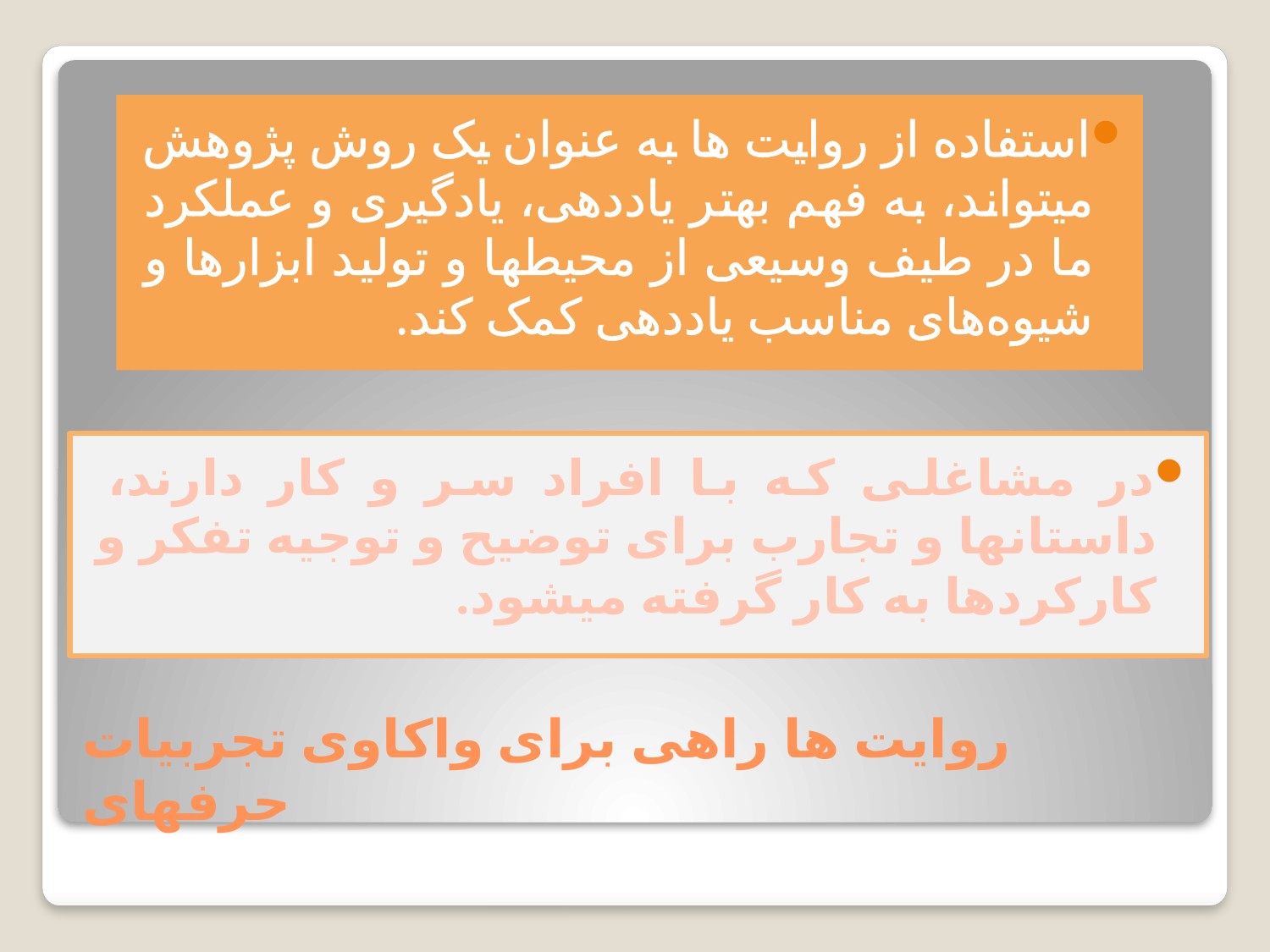

استفاده از روایت ها به عنوان یک روش پژوهش می­تواند، به فهم بهتر یاددهی، یادگیری و عملکرد ما در طیف وسیعی از محیط­ها و تولید ابزارها و شیوه‌های مناسب یاددهی کمک کند.
در مشاغلی که با افراد سر و کار دارند، داستان‏ها و تجارب برای توضیح و توجیه تفکر و کارکردها به کار گرفته می‏شود.
# روایت ها راهی برای واکاوی تجربیات حرفه‏ای